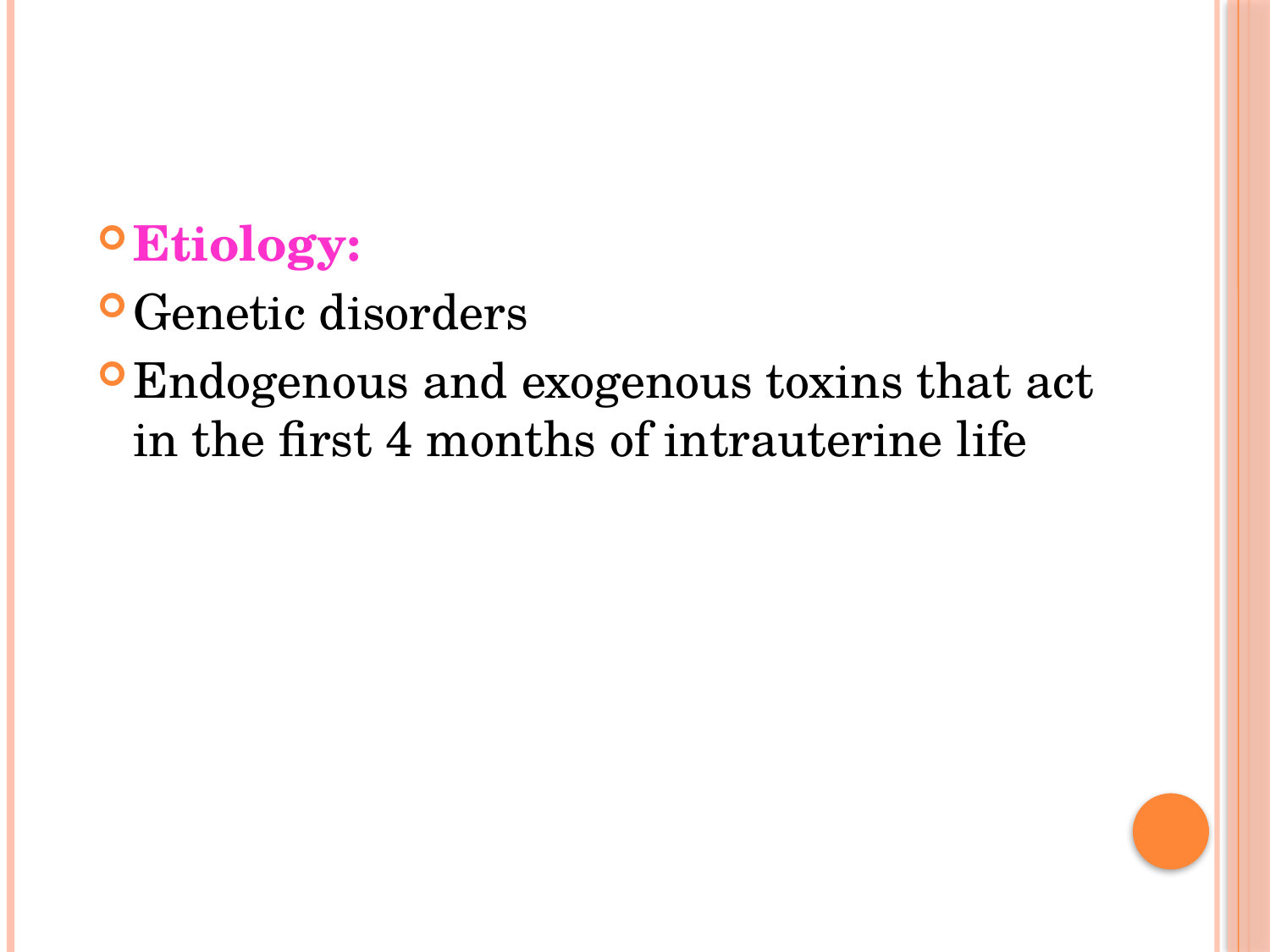

Etiology:
Genetic disorders
Endogenous and exogenous toxins that act in the first 4 months of intrauterine life